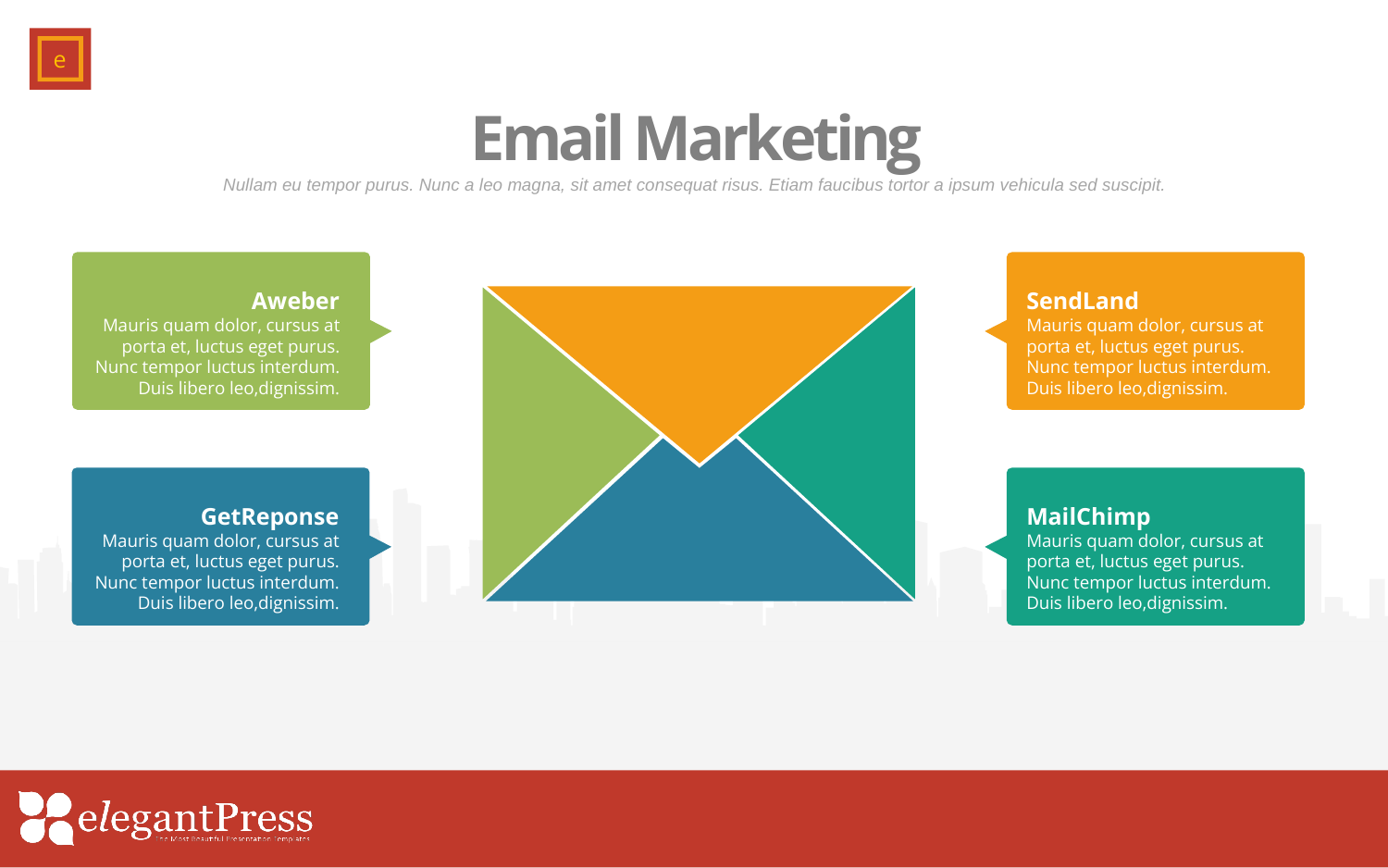

Email Marketing
Nullam eu tempor purus. Nunc a leo magna, sit amet consequat risus. Etiam faucibus tortor a ipsum vehicula sed suscipit.
Aweber
Mauris quam dolor, cursus at porta et, luctus eget purus. Nunc tempor luctus interdum. Duis libero leo,dignissim.
SendLand
Mauris quam dolor, cursus at porta et, luctus eget purus. Nunc tempor luctus interdum. Duis libero leo,dignissim.

GetReponse
Mauris quam dolor, cursus at porta et, luctus eget purus. Nunc tempor luctus interdum. Duis libero leo,dignissim.
MailChimp
Mauris quam dolor, cursus at porta et, luctus eget purus. Nunc tempor luctus interdum. Duis libero leo,dignissim.